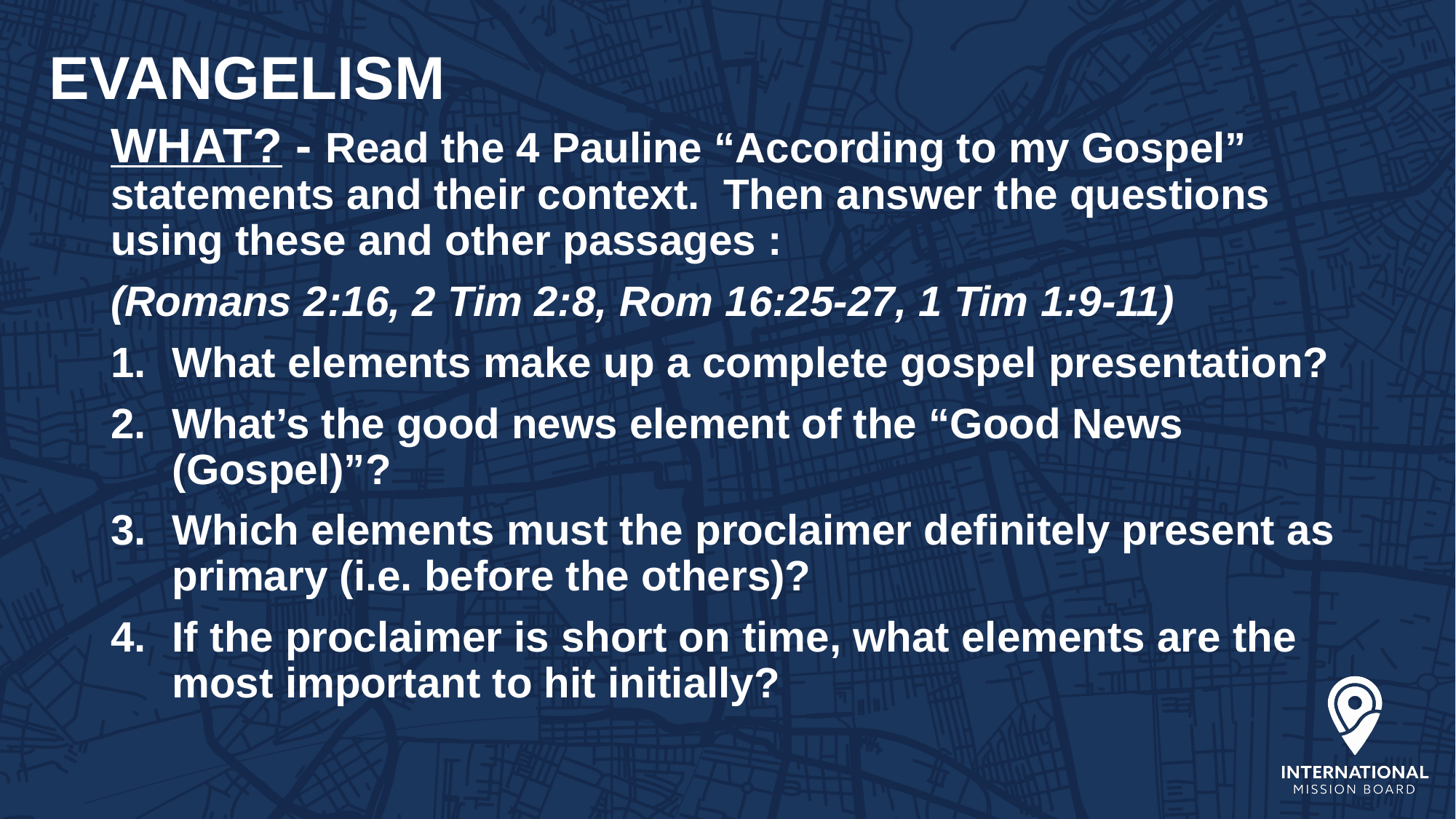

# EVANGELISM
WHAT? - Read the 4 Pauline “According to my Gospel” statements and their context.  Then answer the questions using these and other passages :
(Romans 2:16, 2 Tim 2:8, Rom 16:25-27, 1 Tim 1:9-11)
What elements make up a complete gospel presentation?
What’s the good news element of the “Good News (Gospel)”?
Which elements must the proclaimer definitely present as primary (i.e. before the others)?
If the proclaimer is short on time, what elements are the most important to hit initially?